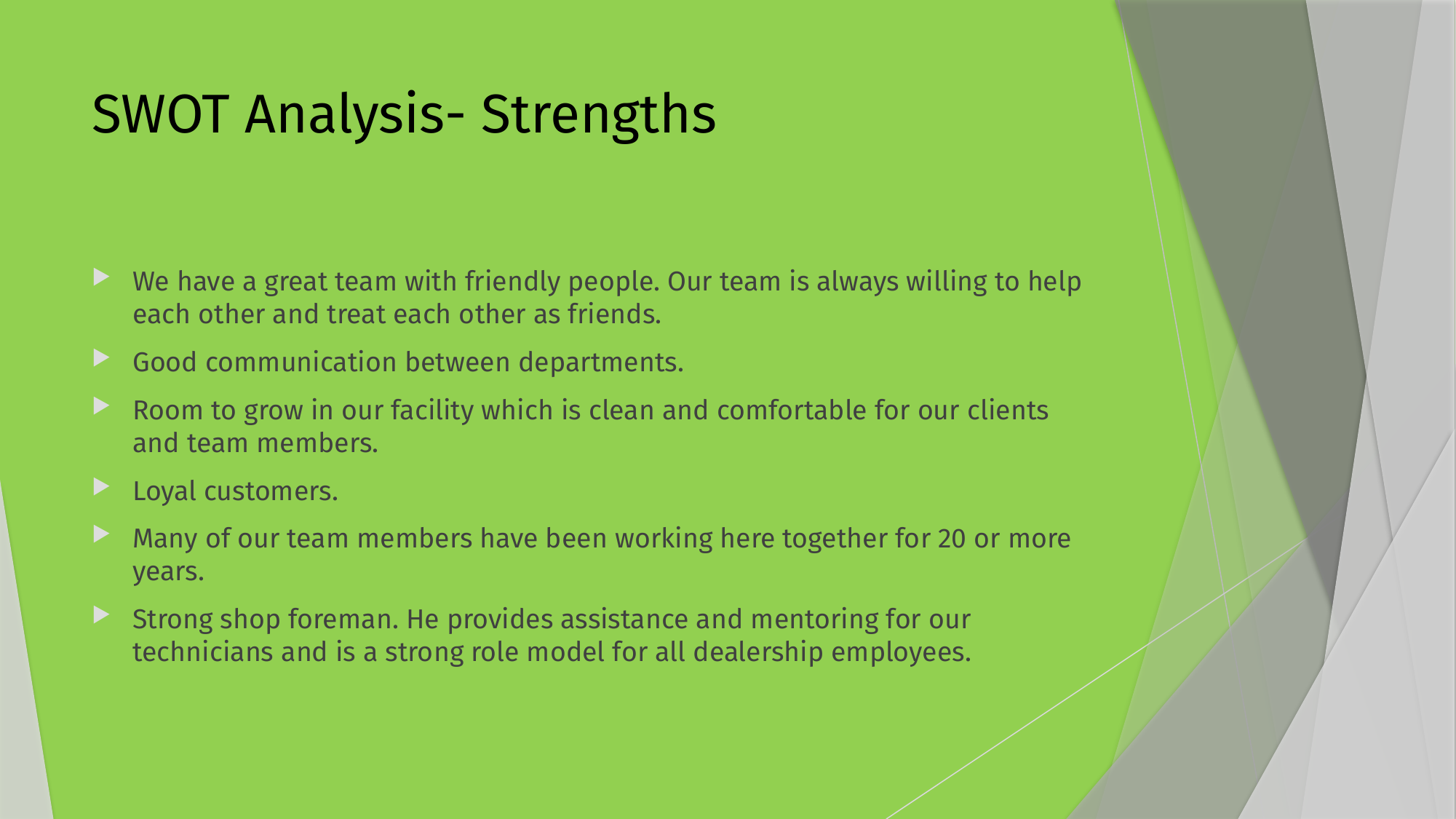

# SWOT Analysis- Strengths
We have a great team with friendly people. Our team is always willing to help each other and treat each other as friends.
Good communication between departments.
Room to grow in our facility which is clean and comfortable for our clients and team members.
Loyal customers.
Many of our team members have been working here together for 20 or more years.
Strong shop foreman. He provides assistance and mentoring for our technicians and is a strong role model for all dealership employees.